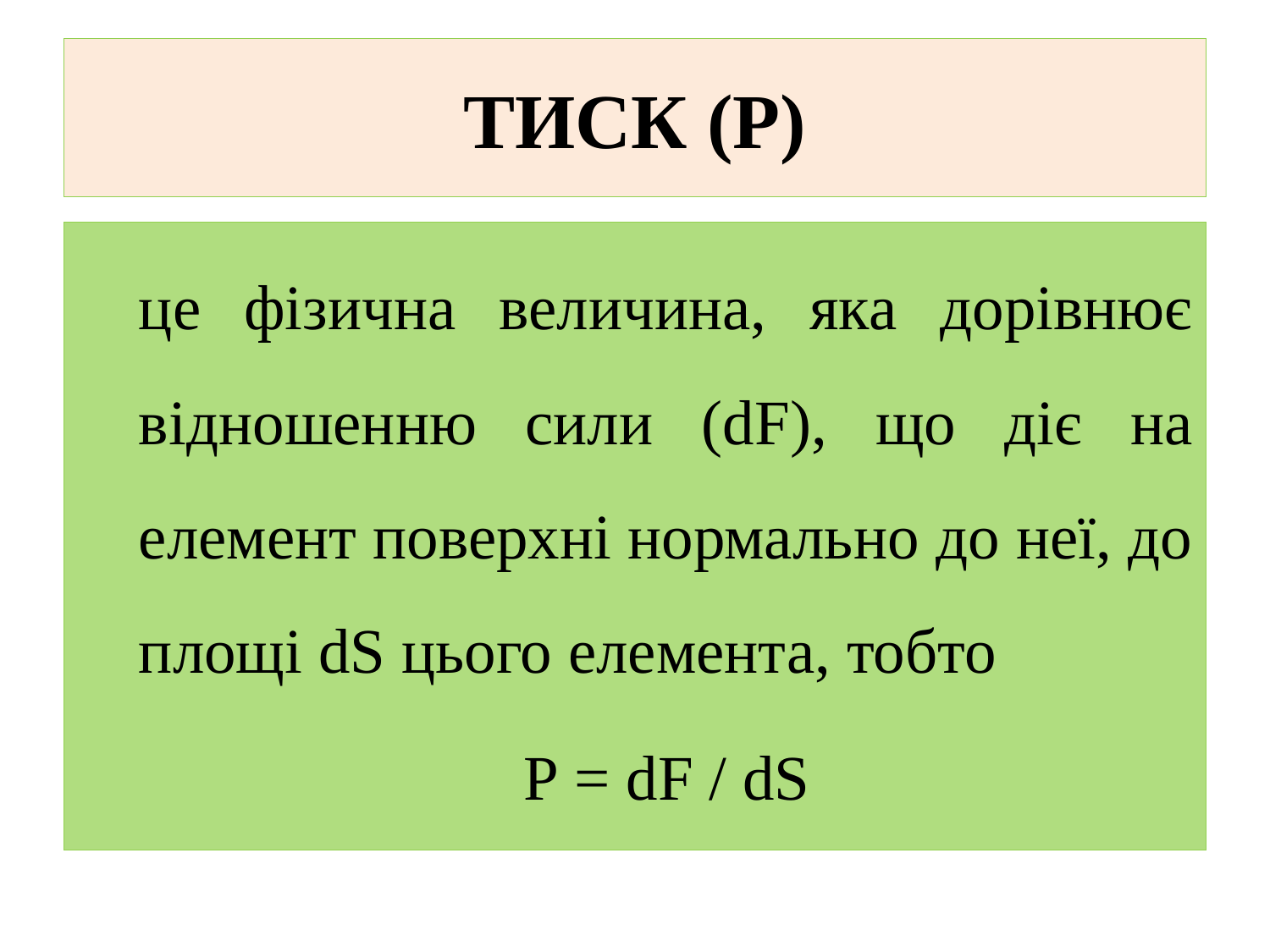

# ТИСК (Р)
це фізична величина, яка дорівнює відношенню сили (dF), що діє на елемент поверхні нормально до неї, до площі dS цього елемента, тобто
Р = dF / dS